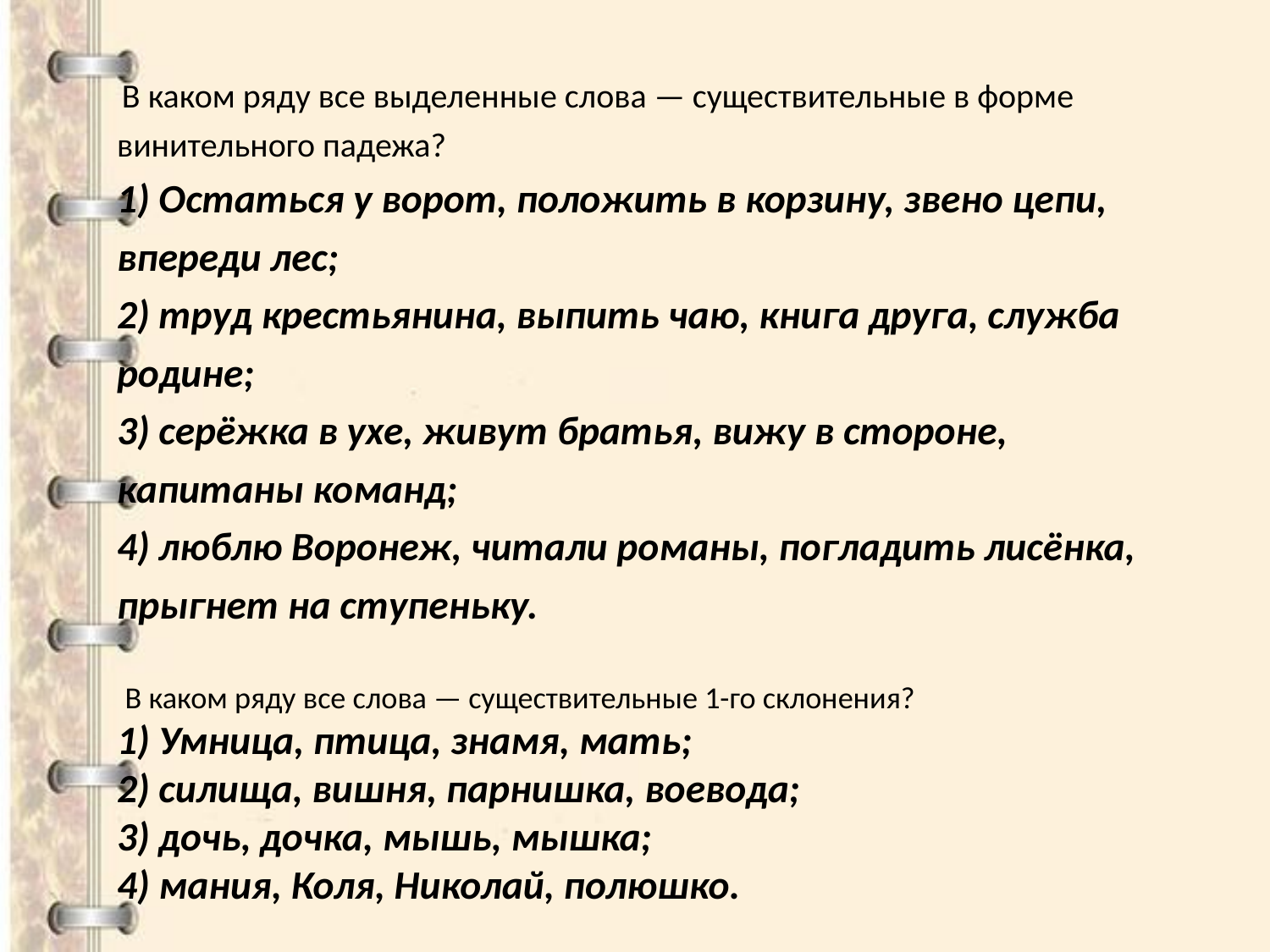

#
      В каком ряду все выделенные слова — существительные в форме винительного падежа?
1) Остаться у ворот, положить в корзину, звено цепи, впереди лес;
2) труд крестьянина, выпить чаю, книга друга, служба родине;
3) серёжка в ухе, живут братья, вижу в стороне, капитаны команд;
4) люблю Воронеж, читали романы, погладить лисёнка, прыгнет на ступеньку.

       В каком ряду все слова — существительные 1-го склонения?
1) Умница, птица, знамя, мать;
2) силища, вишня, парнишка, воевода;
3) дочь, дочка, мышь, мышка;
4) мания, Коля, Николай, полюшко.